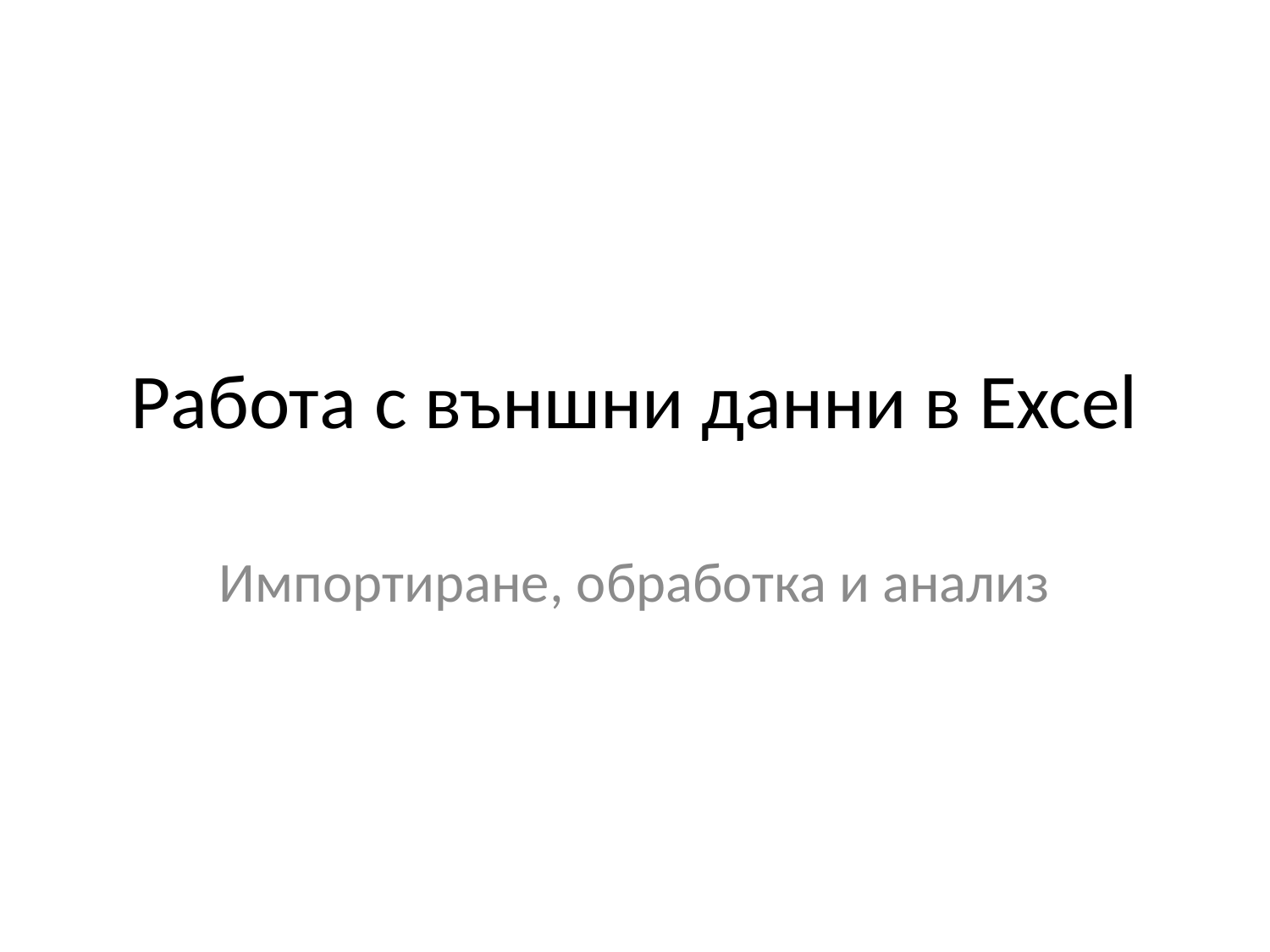

# Работа с външни данни в Excel
Импортиране, обработка и анализ